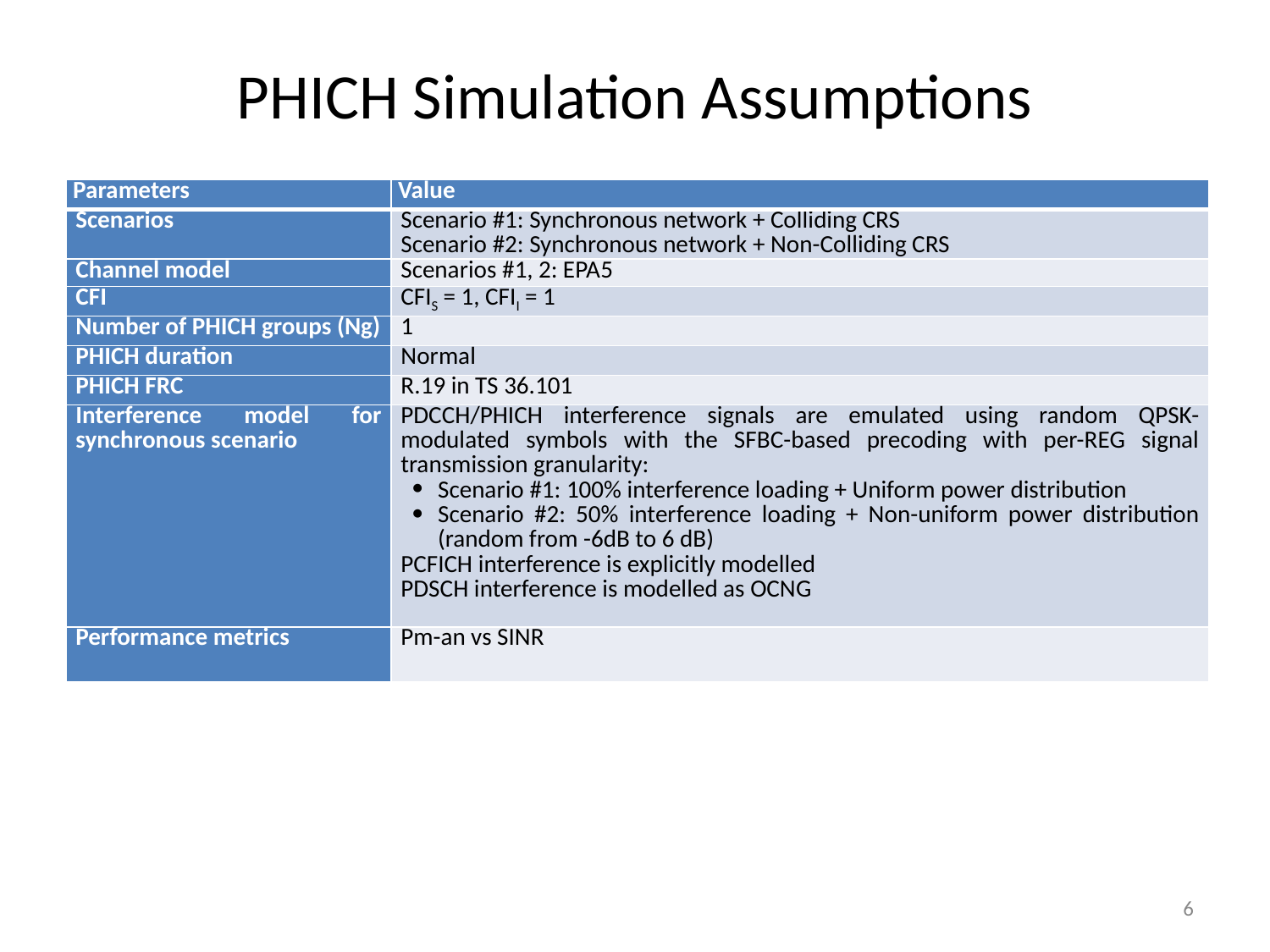

# PHICH Simulation Assumptions
| Parameters | Value |
| --- | --- |
| Scenarios | Scenario #1: Synchronous network + Colliding CRS Scenario #2: Synchronous network + Non-Colliding CRS |
| Channel model | Scenarios #1, 2: EPA5 |
| CFI | CFIS = 1, CFII = 1 |
| Number of PHICH groups (Ng) | 1 |
| PHICH duration | Normal |
| PHICH FRC | R.19 in TS 36.101 |
| Interference model for synchronous scenario | PDCCH/PHICH interference signals are emulated using random QPSK-modulated symbols with the SFBC-based precoding with per-REG signal transmission granularity: Scenario #1: 100% interference loading + Uniform power distribution Scenario #2: 50% interference loading + Non-uniform power distribution (random from -6dB to 6 dB) PCFICH interference is explicitly modelled PDSCH interference is modelled as OCNG |
| Performance metrics | Pm-an vs SINR |
6